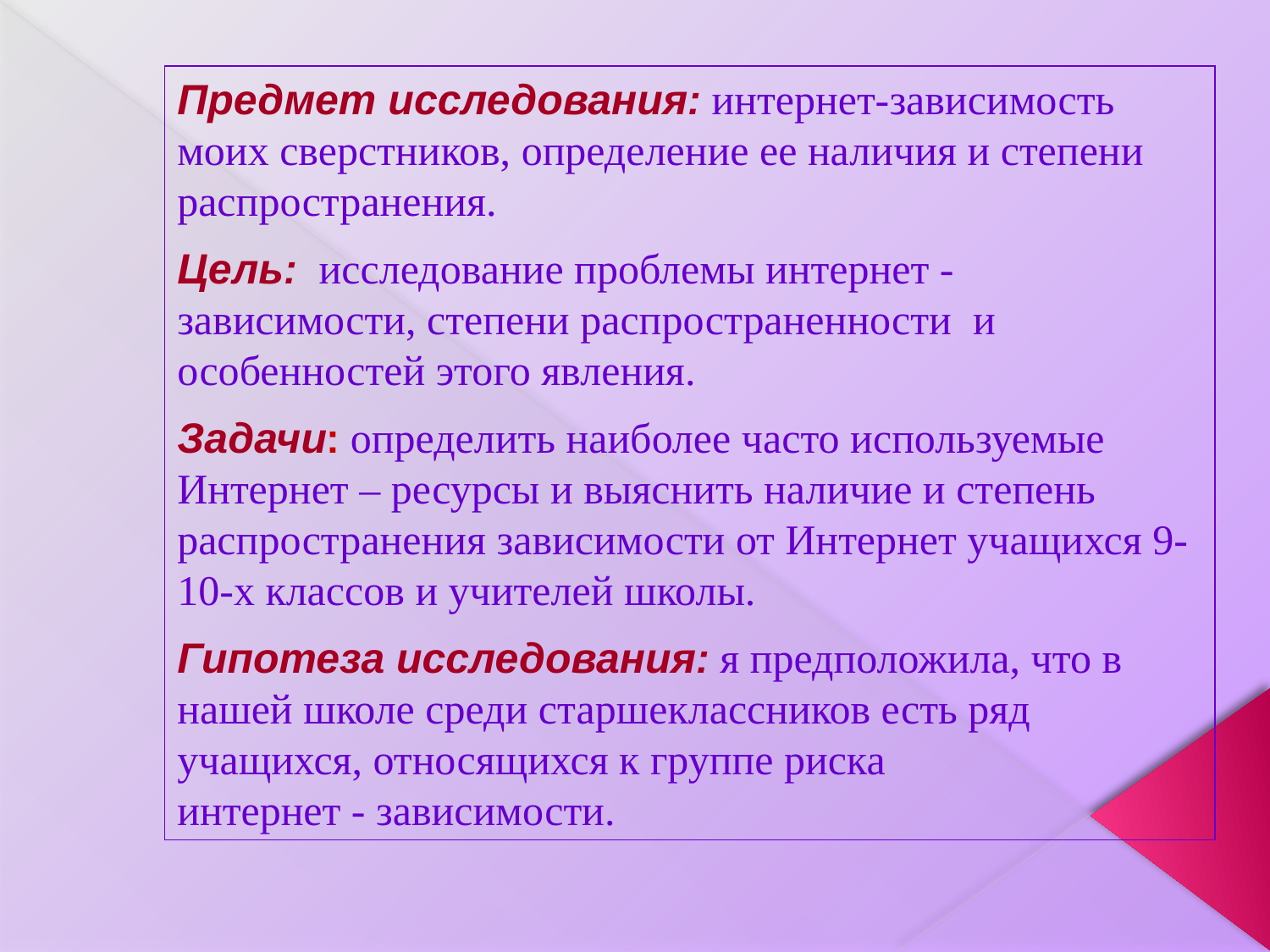

Предмет исследования: интернет-зависимость моих сверстников, определение ее наличия и степени распространения.

Цель:  исследование проблемы интернет - зависимости, степени распространенности  и особенностей этого явления.

Задачи: определить наиболее часто используемые Интернет – ресурсы и выяснить наличие и степень распространения зависимости от Интернет учащихся 9-10-х классов и учителей школы.

Гипотеза исследования: я предположила, что в нашей школе среди старшеклассников есть ряд учащихся, относящихся к группе риска
интернет - зависимости.